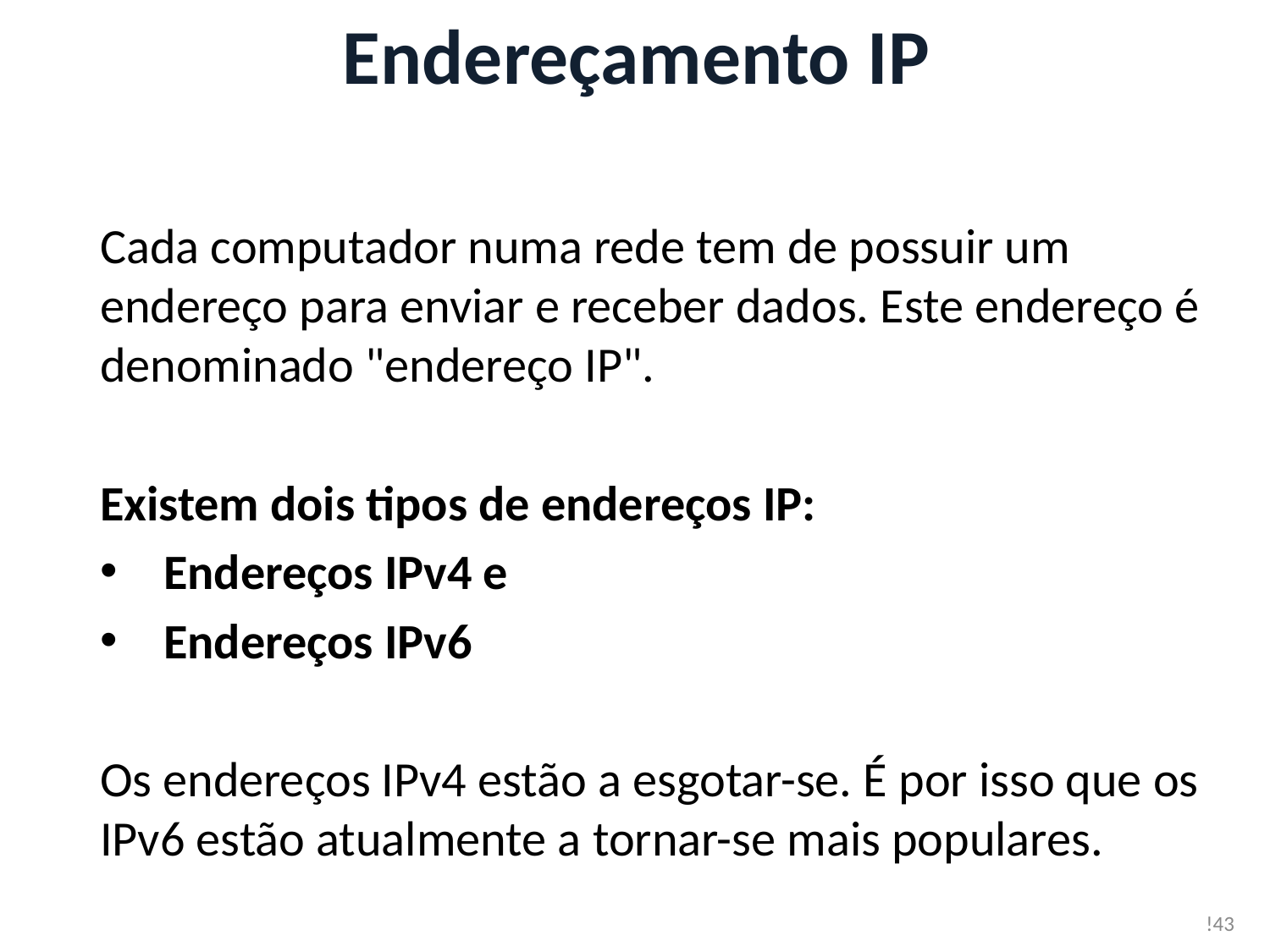

# Endereçamento IP
Cada computador numa rede tem de possuir um endereço para enviar e receber dados. Este endereço é denominado "endereço IP".

Existem dois tipos de endereços IP:
Endereços IPv4 e
Endereços IPv6

Os endereços IPv4 estão a esgotar-se. É por isso que os IPv6 estão atualmente a tornar-se mais populares.

!43